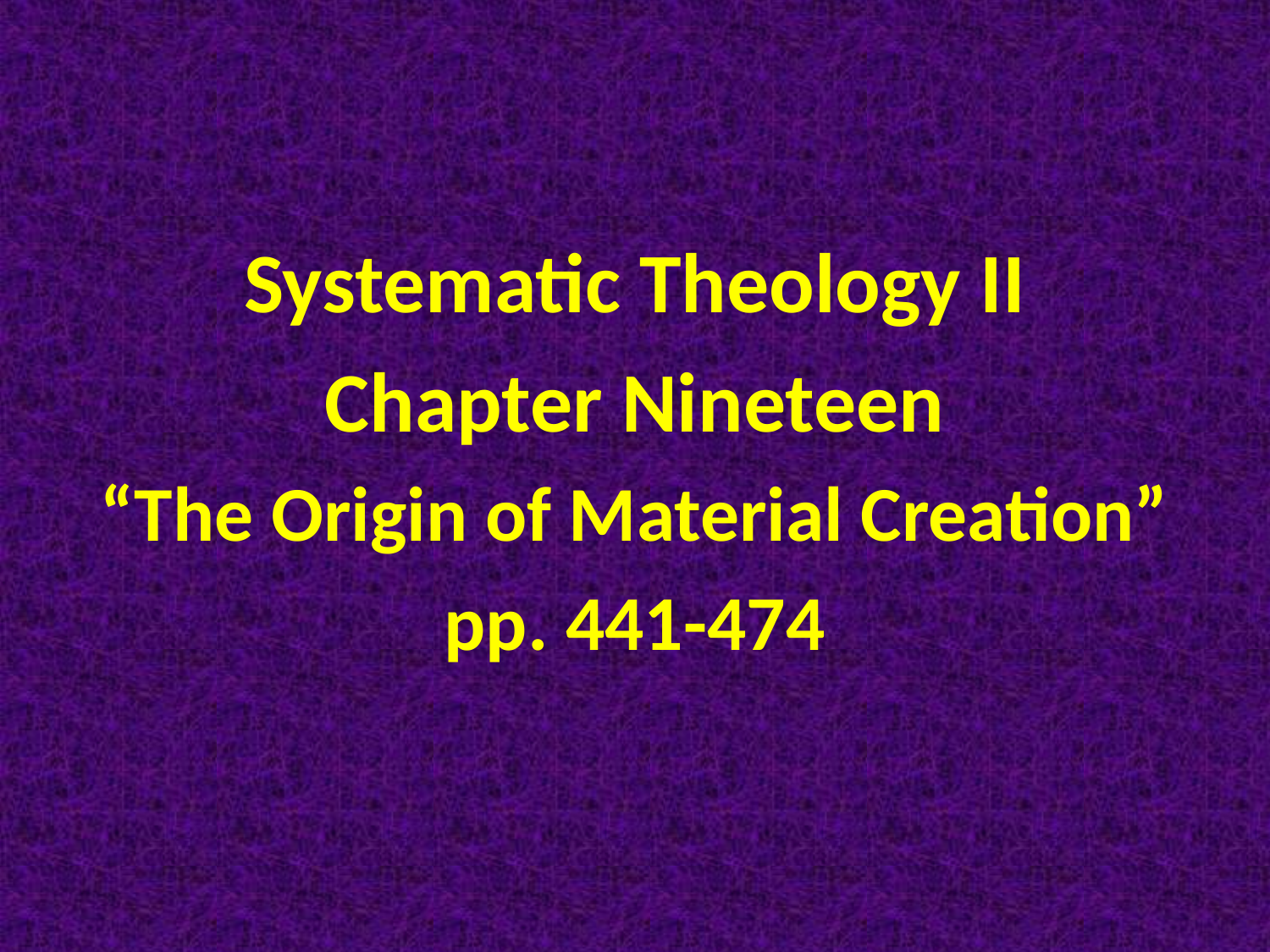

#
Systematic Theology II
Chapter Nineteen
“The Origin of Material Creation”
pp. 441-474